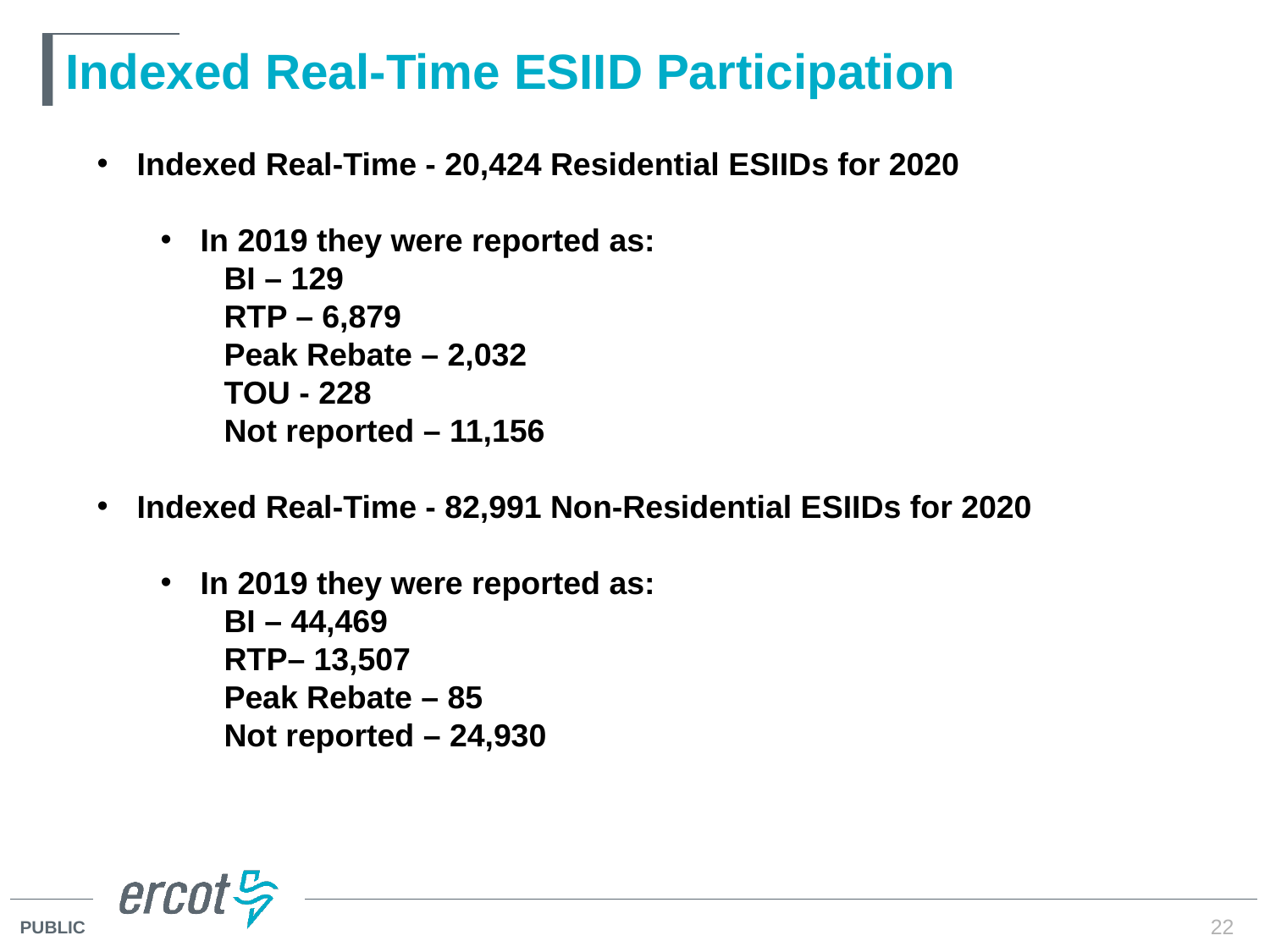

# Indexed Real-Time ESIID Participation
Indexed Real-Time - 20,424 Residential ESIIDs for 2020

In 2019 they were reported as:
BI – 129
RTP – 6,879
Peak Rebate – 2,032
TOU - 228
Not reported – 11,156

Indexed Real-Time - 82,991 Non-Residential ESIIDs for 2020

In 2019 they were reported as:
BI – 44,469
RTP– 13,507
Peak Rebate – 85
Not reported – 24,930

22